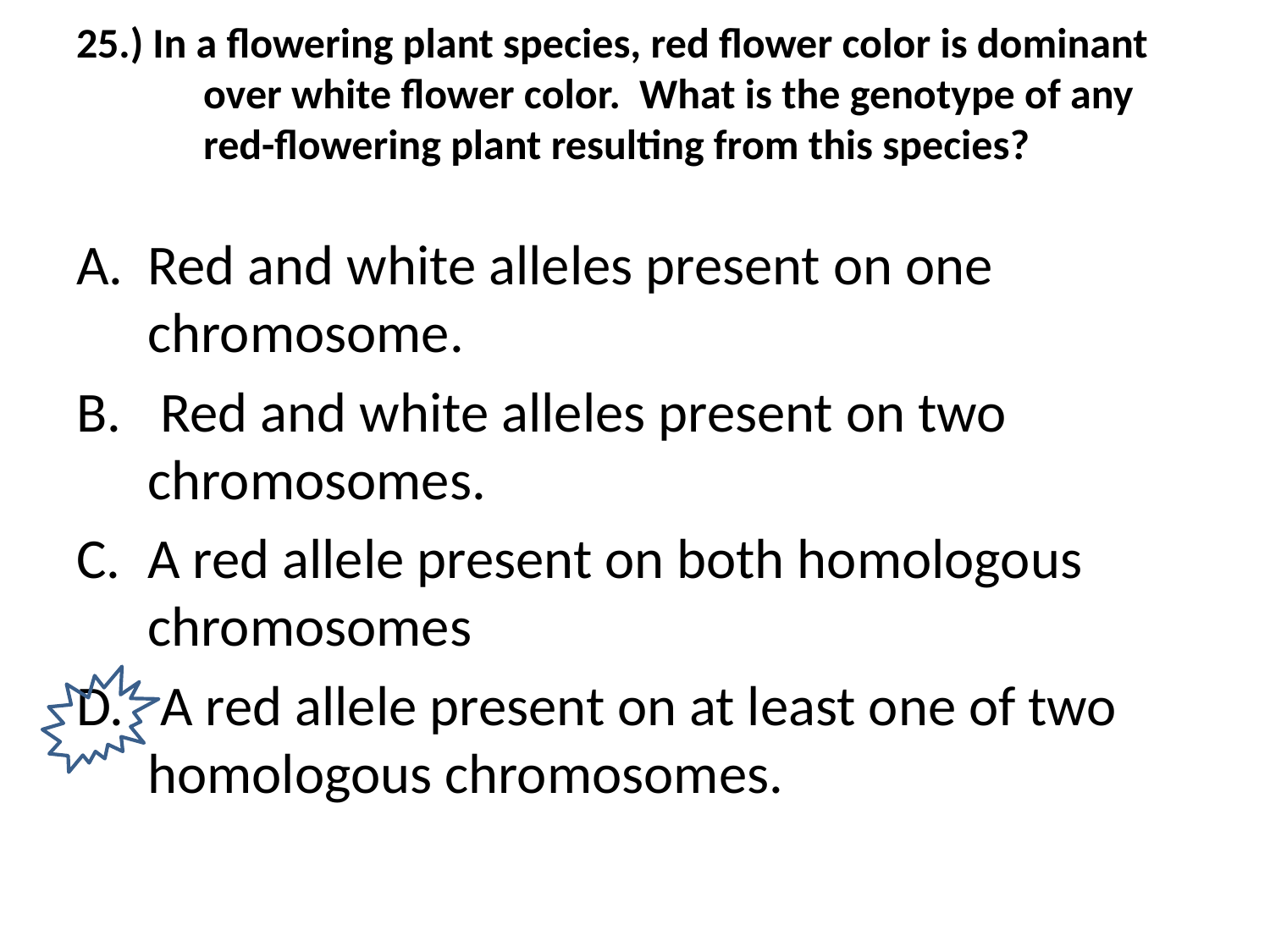

# 25.) In a flowering plant species, red flower color is dominant 	over white flower color.  What is the genotype of any 	red-flowering plant resulting from this species?
Red and white alleles present on one chromosome.
 Red and white alleles present on two chromosomes.
A red allele present on both homologous chromosomes
 A red allele present on at least one of two homologous chromosomes.